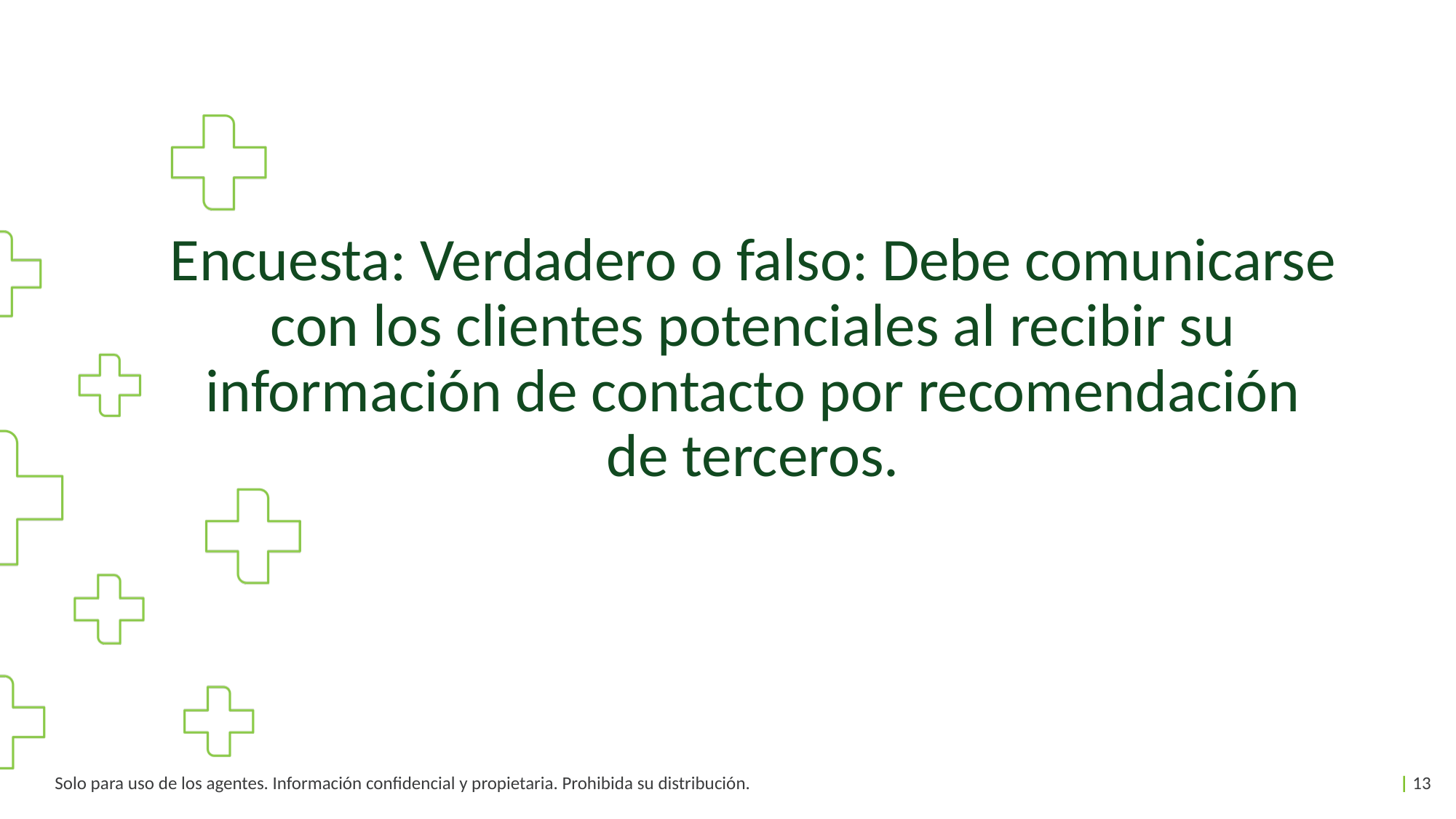

Encuesta: Verdadero o falso: Debe comunicarse con los clientes potenciales al recibir su información de contacto por recomendación
de terceros.

Solo para uso de los agentes. Información confidencial y propietaria. Prohibida su distribución.
| 13